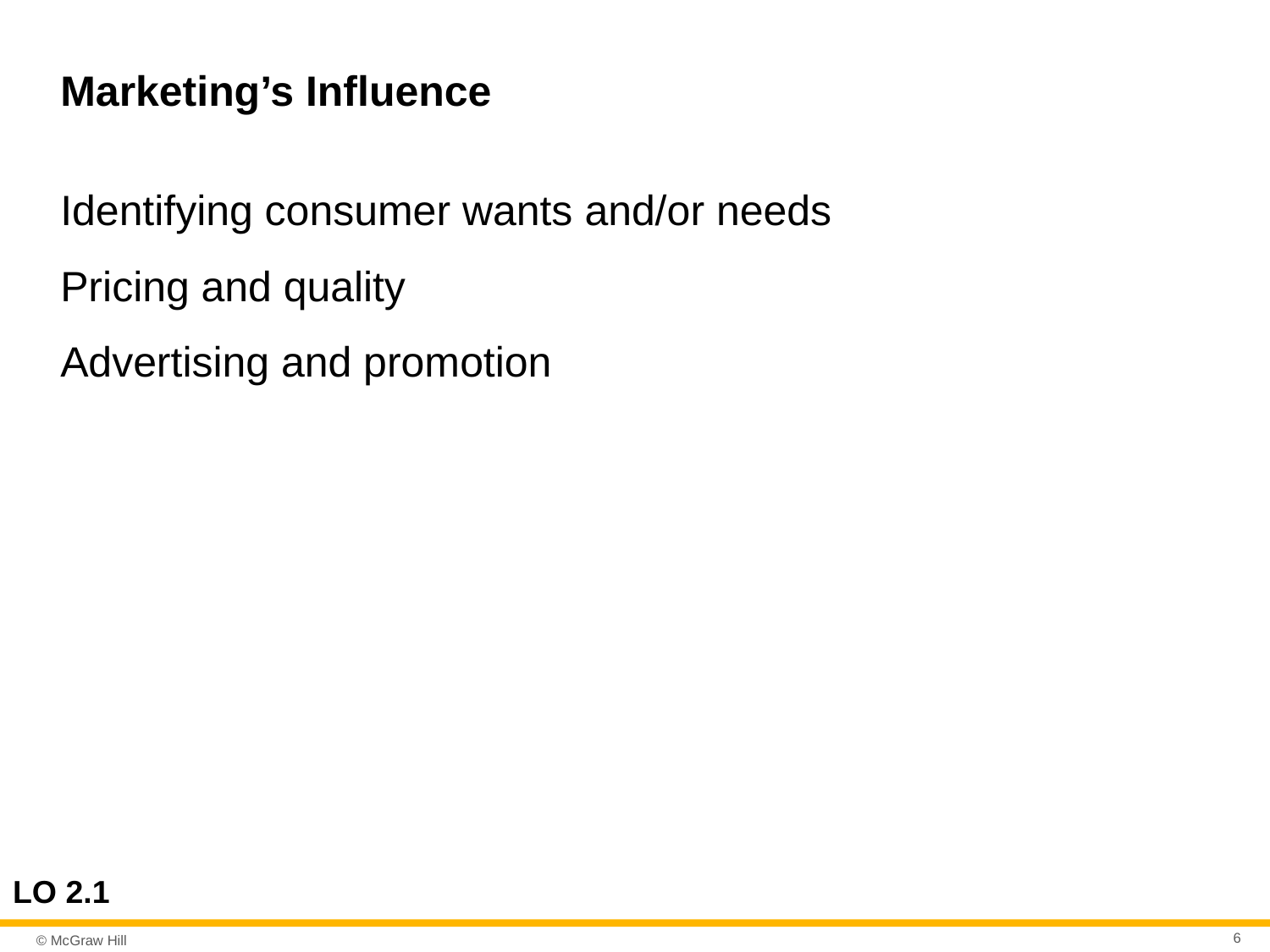

# Marketing’s Influence
Identifying consumer wants and/or needs
Pricing and quality
Advertising and promotion
LO 2.1